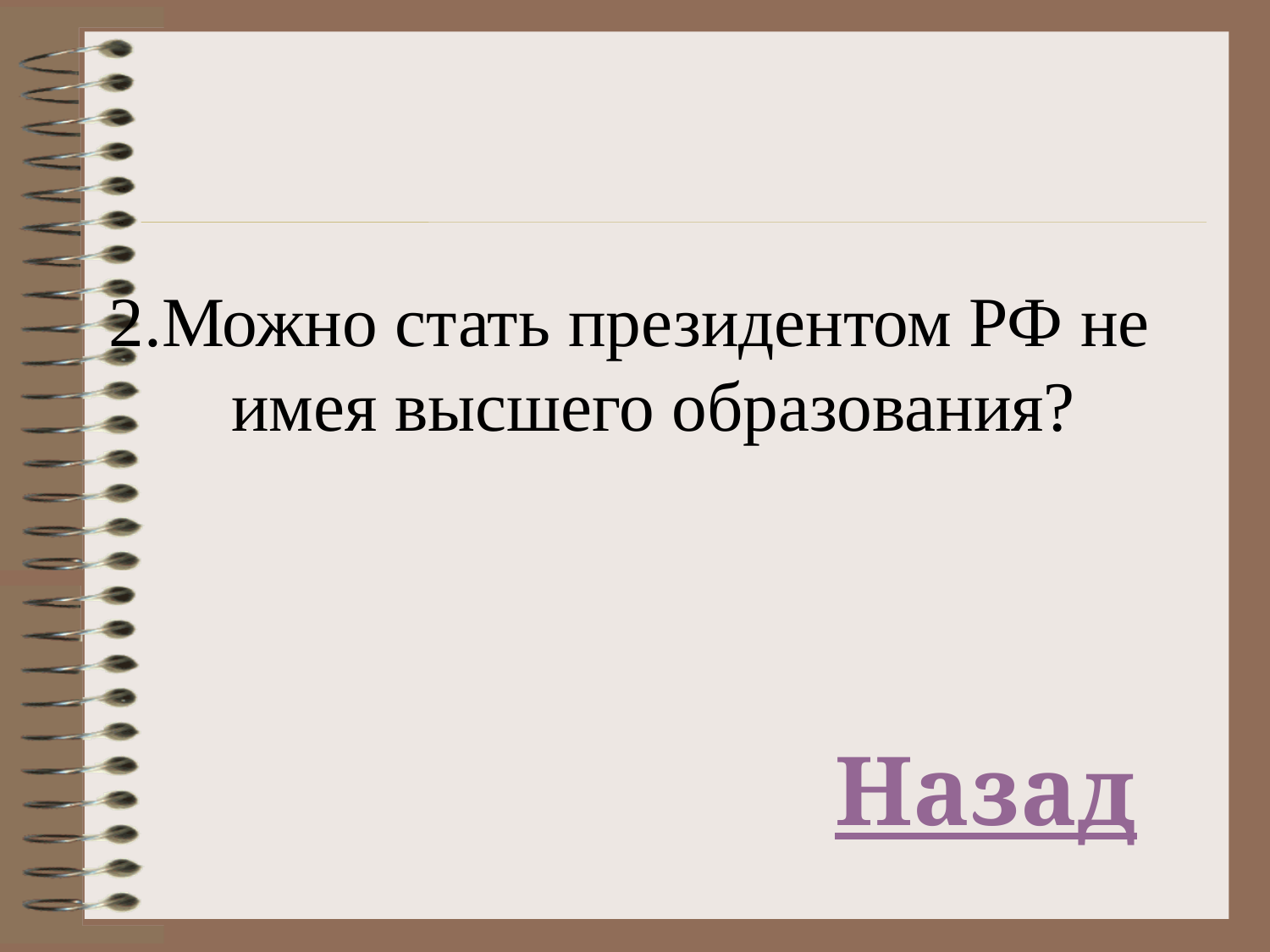

2.Можно стать президентом РФ не имея высшего образования?

Назад